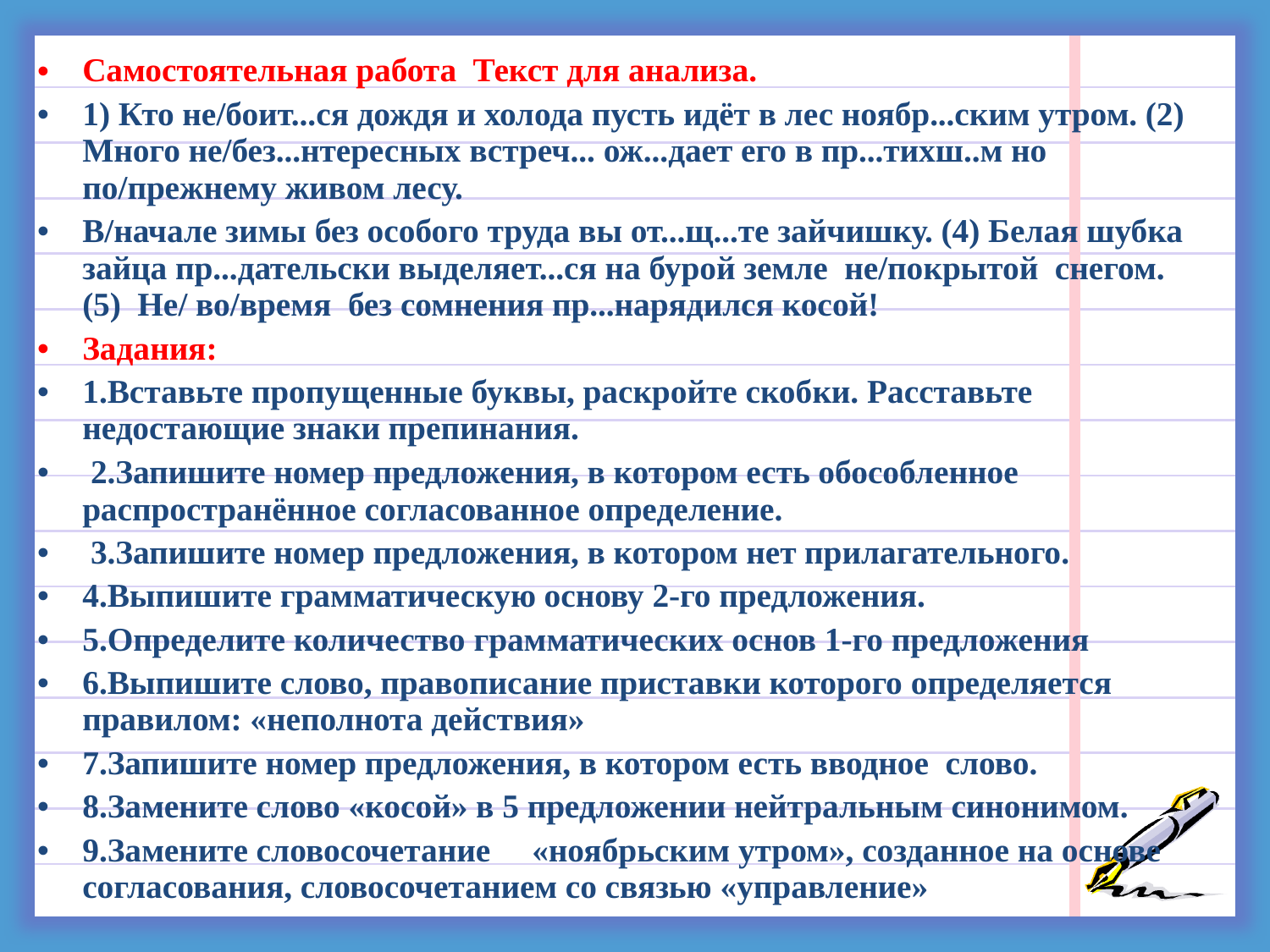

Самостоятельная работа  Текст для анализа.
1) Кто не/боит...ся дождя и холода пусть идёт в лес ноябр...ским утром. (2) Много не/без...нтересных встреч... ож...дает его в пр...тихш..м но по/прежнему живом лесу.
В/начале зимы без особого труда вы от...щ...те зайчишку. (4) Белая шубка зайца пр...дательски выделяет...ся на бурой земле  не/покрытой  снегом.   (5)  Не/ во/время  без сомнения пр...нарядился косой!
Задания:
1.Вставьте пропущенные буквы, раскройте скобки. Расставьте недостающие знаки препинания.
 2.Запишите номер предложения, в котором есть обособленное распространённое согласованное определение.
 3.Запишите номер предложения, в котором нет прилагательного.
4.Выпишите грамматическую основу 2-го предложения.
5.Определите количество грамматических основ 1-го предложения
6.Выпишите слово, правописание приставки которого определяется правилом: «неполнота действия»
7.Запишите номер предложения, в котором есть вводное  слово.
8.Замените слово «косой» в 5 предложении нейтральным синонимом.
9.Замените словосочетание 	«ноябрьским утром», созданное на основе согласования, словосочетанием со связью «управление»